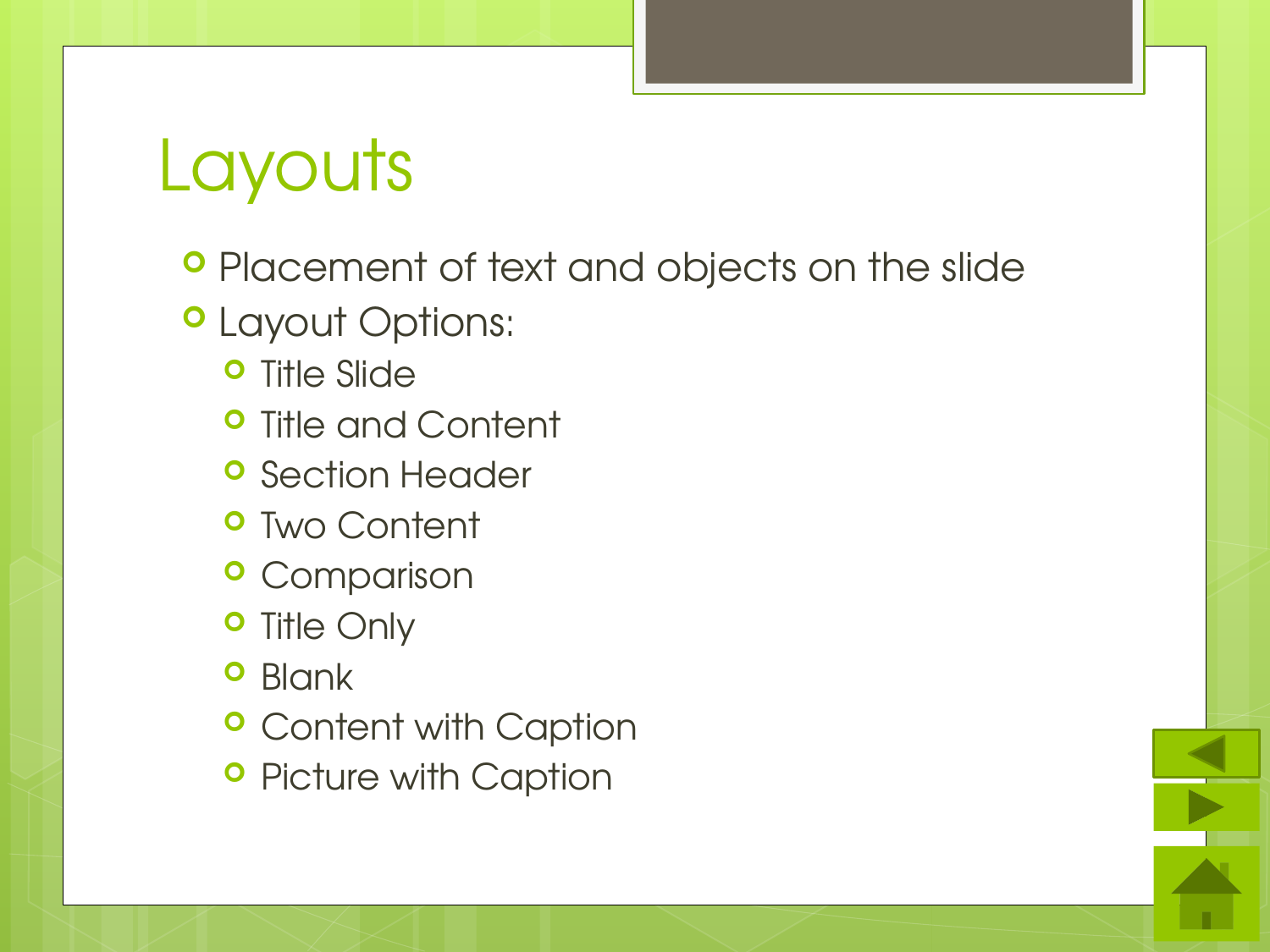

# Layouts
Placement of text and objects on the slide
Layout Options:
Title Slide
Title and Content
Section Header
Two Content
Comparison
Title Only
Blank
Content with Caption
Picture with Caption